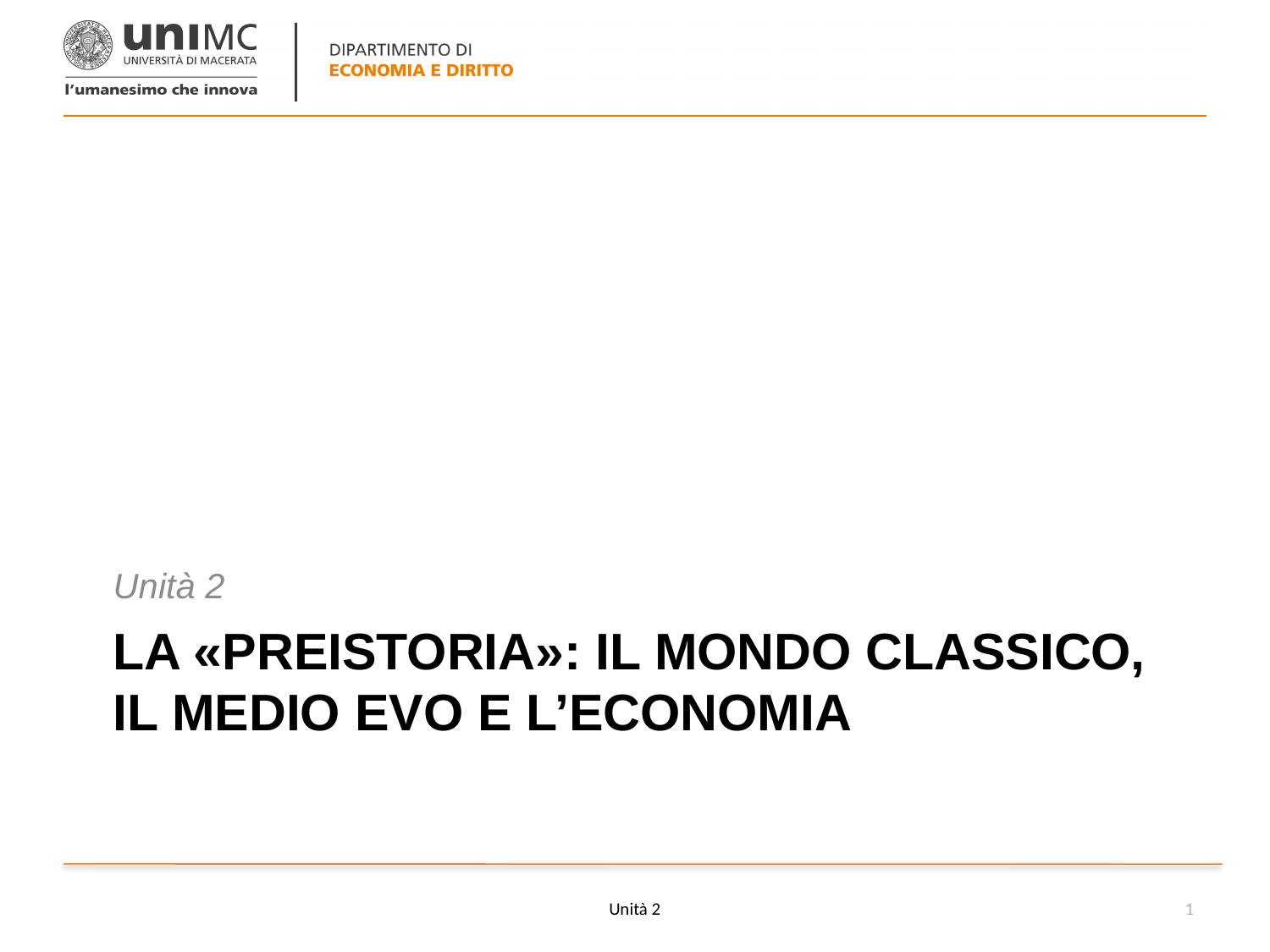

Unità 2
# La «preistoria»: il mondo classico, il medio evo e l’economia
Unità 2
1